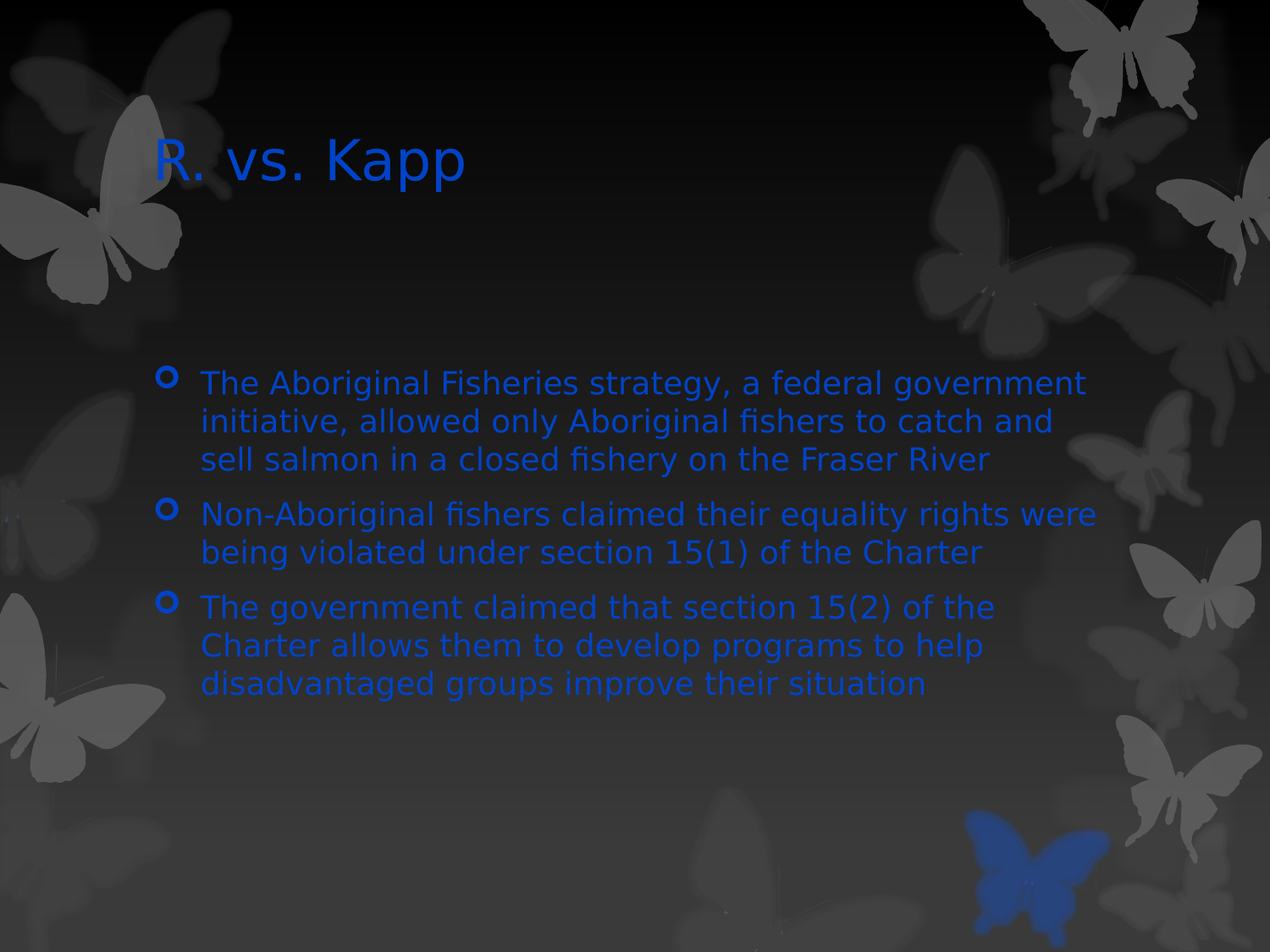

# R. vs. Kapp
The Aboriginal Fisheries strategy, a federal government initiative, allowed only Aboriginal fishers to catch and sell salmon in a closed fishery on the Fraser River
Non-Aboriginal fishers claimed their equality rights were being violated under section 15(1) of the Charter
The government claimed that section 15(2) of the Charter allows them to develop programs to help disadvantaged groups improve their situation